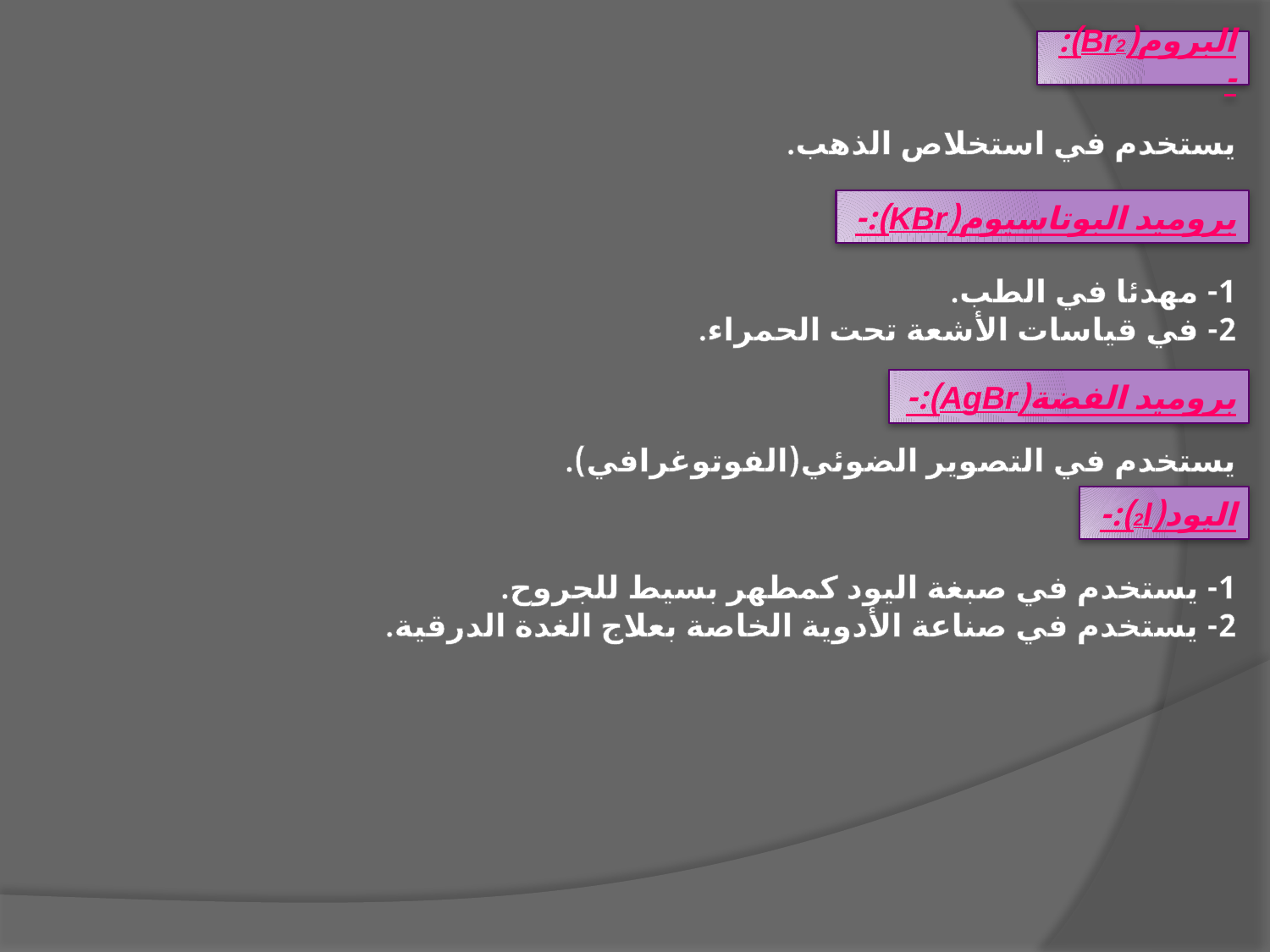

البروم(Br2):-
يستخدم في استخلاص الذهب.
بروميد البوتاسيوم(KBr):-
1- مهدئا في الطب.
2- في قياسات الأشعة تحت الحمراء.
بروميد الفضة(AgBr):-
يستخدم في التصوير الضوئي(الفوتوغرافي).
اليود(2l):-
1- يستخدم في صبغة اليود كمطهر بسيط للجروح.
2- يستخدم في صناعة الأدوية الخاصة بعلاج الغدة الدرقية.